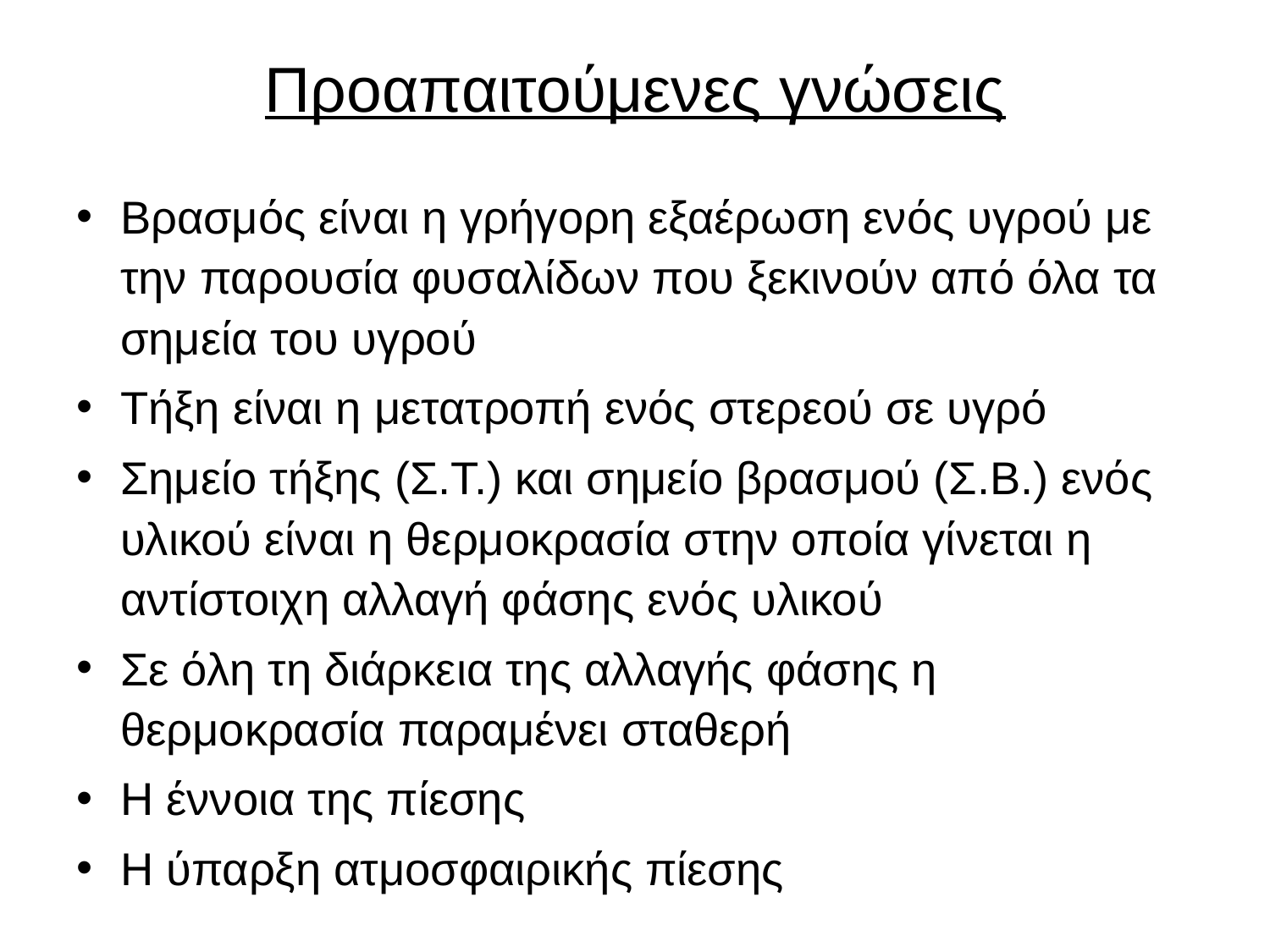

# Προαπαιτούμενες γνώσεις
Βρασμός είναι η γρήγορη εξαέρωση ενός υγρού με την παρουσία φυσαλίδων που ξεκινούν από όλα τα σημεία του υγρού
Τήξη είναι η μετατροπή ενός στερεού σε υγρό
Σημείο τήξης (Σ.Τ.) και σημείο βρασμού (Σ.Β.) ενός υλικού είναι η θερμοκρασία στην οποία γίνεται η αντίστοιχη αλλαγή φάσης ενός υλικού
Σε όλη τη διάρκεια της αλλαγής φάσης η θερμοκρασία παραμένει σταθερή
Η έννοια της πίεσης
Η ύπαρξη ατμοσφαιρικής πίεσης